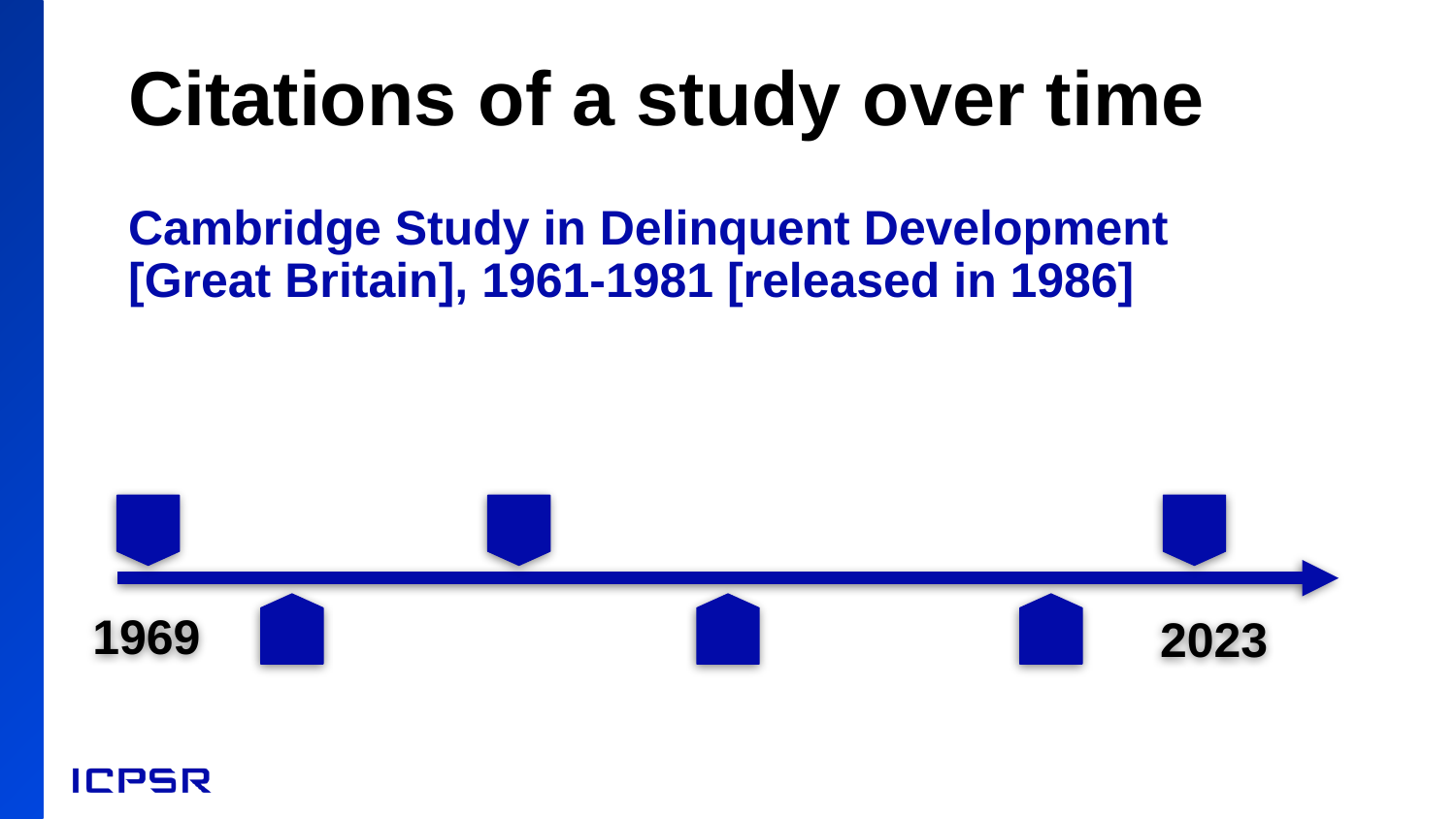

# Citations of a study over time

Cambridge Study in Delinquent Development
[Great Britain], 1961-1981 [released in 1986]

1969

2023